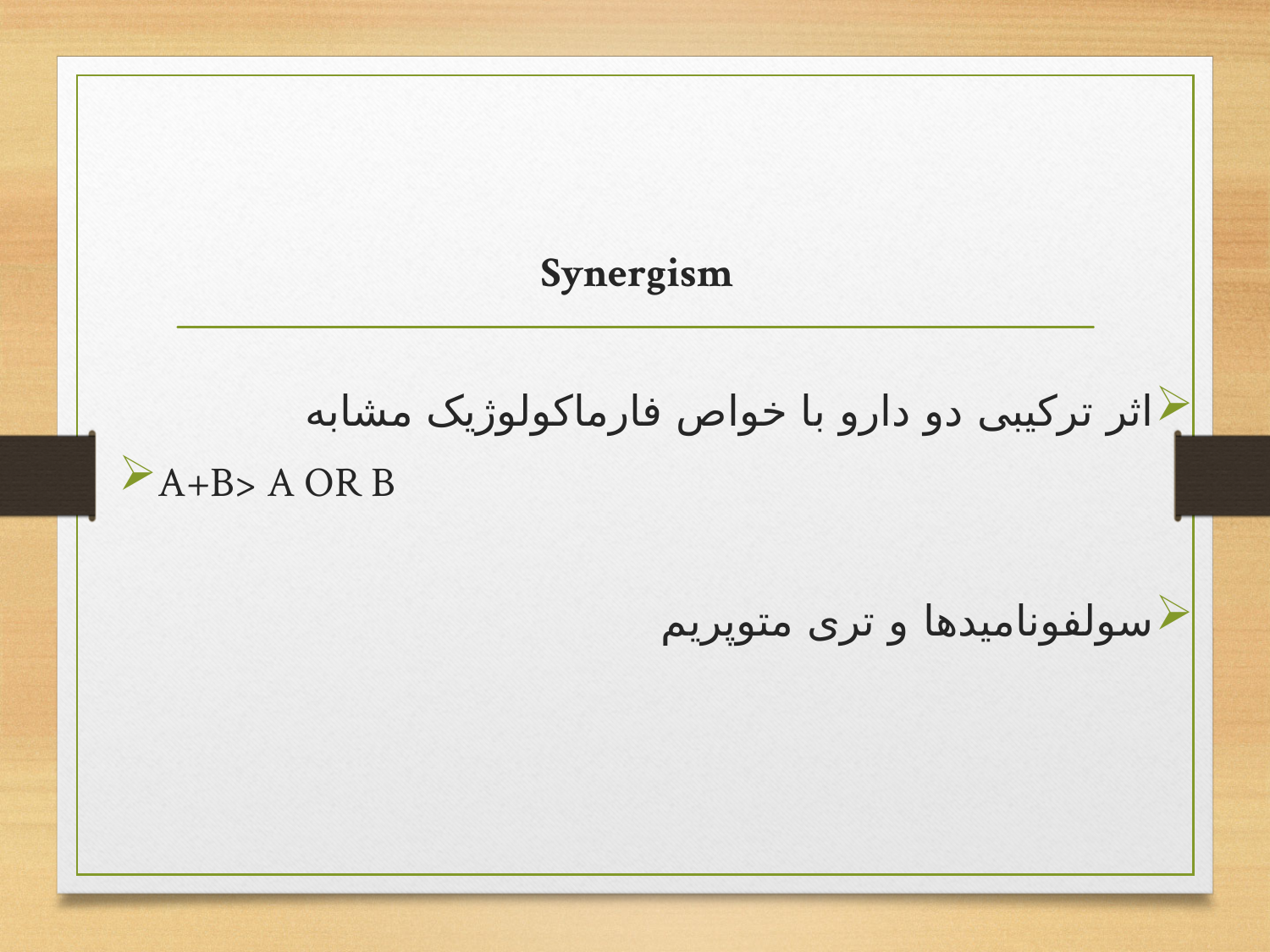

Synergism

اثر ترکیبی دو دارو با خواص فارماکولوژیک مشابه
A+B> A OR B

سولفونامیدها و تری متوپریم